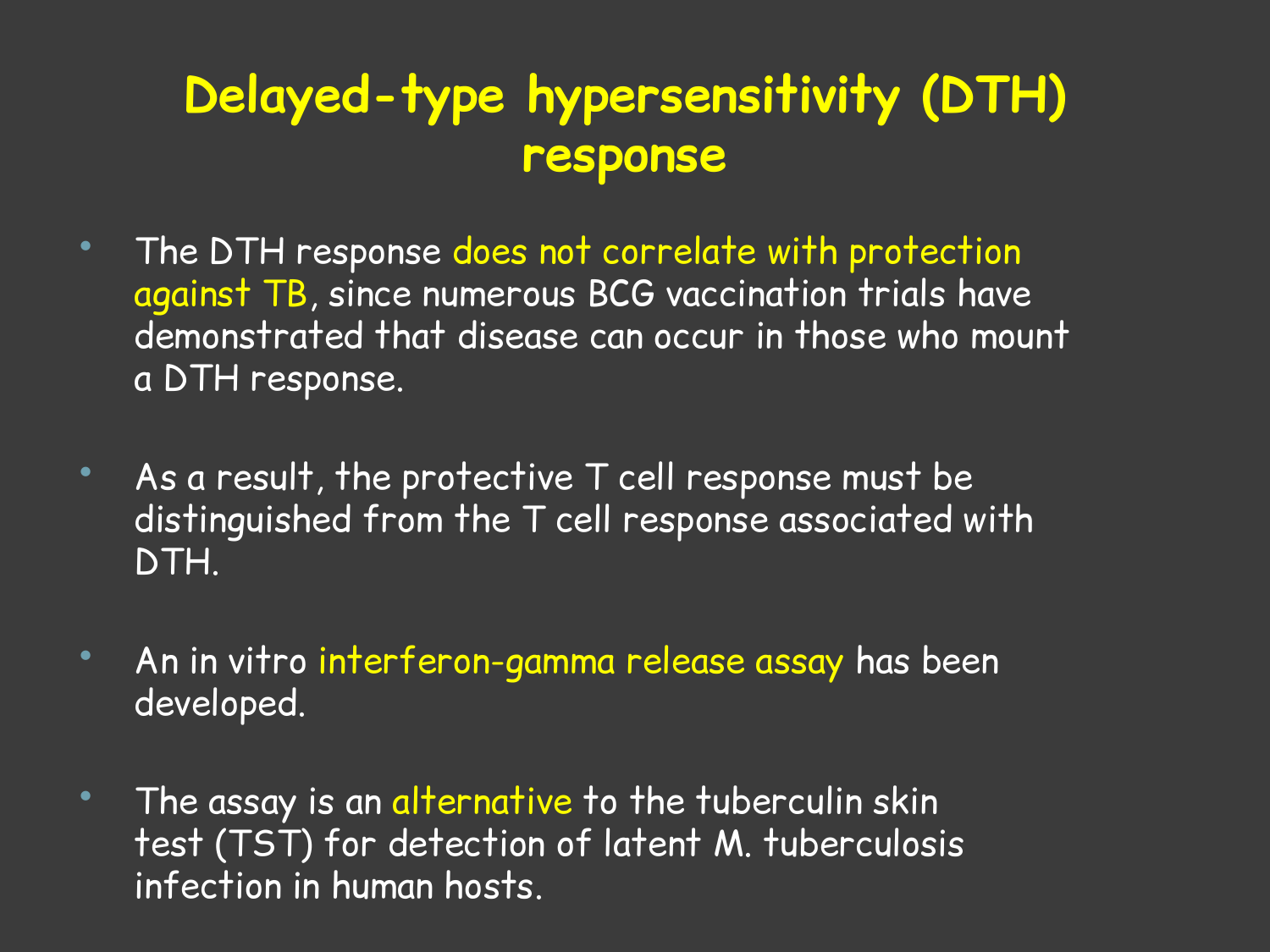

# Delayed-type hypersensitivity (DTH) response
The DTH response does not correlate with protection against TB, since numerous BCG vaccination trials have demonstrated that disease can occur in those who mount a DTH response.

As a result, the protective T cell response must be distinguished from the T cell response associated with DTH.

An in vitro interferon-gamma release assay has been developed.

The assay is an alternative to the tuberculin skin test (TST) for detection of latent M. tuberculosis infection in human hosts.